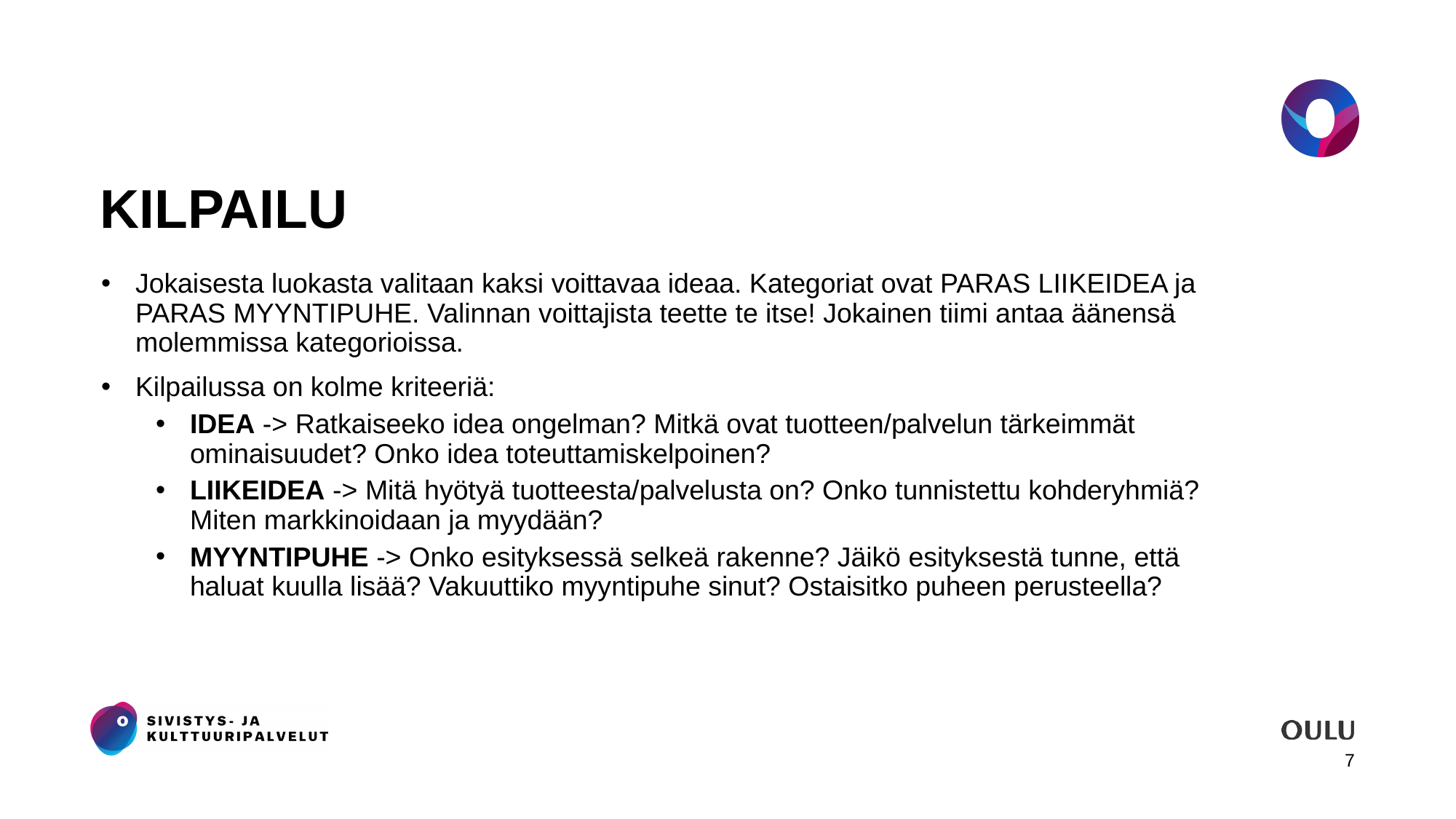

# KILPAILU
Jokaisesta luokasta valitaan kaksi voittavaa ideaa. Kategoriat ovat PARAS LIIKEIDEA ja PARAS MYYNTIPUHE. Valinnan voittajista teette te itse! Jokainen tiimi antaa äänensä molemmissa kategorioissa.
Kilpailussa on kolme kriteeriä:
IDEA -> Ratkaiseeko idea ongelman? Mitkä ovat tuotteen/palvelun tärkeimmät ominaisuudet? Onko idea toteuttamiskelpoinen?
LIIKEIDEA -> Mitä hyötyä tuotteesta/palvelusta on? Onko tunnistettu kohderyhmiä? Miten markkinoidaan ja myydään?
MYYNTIPUHE -> Onko esityksessä selkeä rakenne? Jäikö esityksestä tunne, että haluat kuulla lisää? Vakuuttiko myyntipuhe sinut? Ostaisitko puheen perusteella?

7